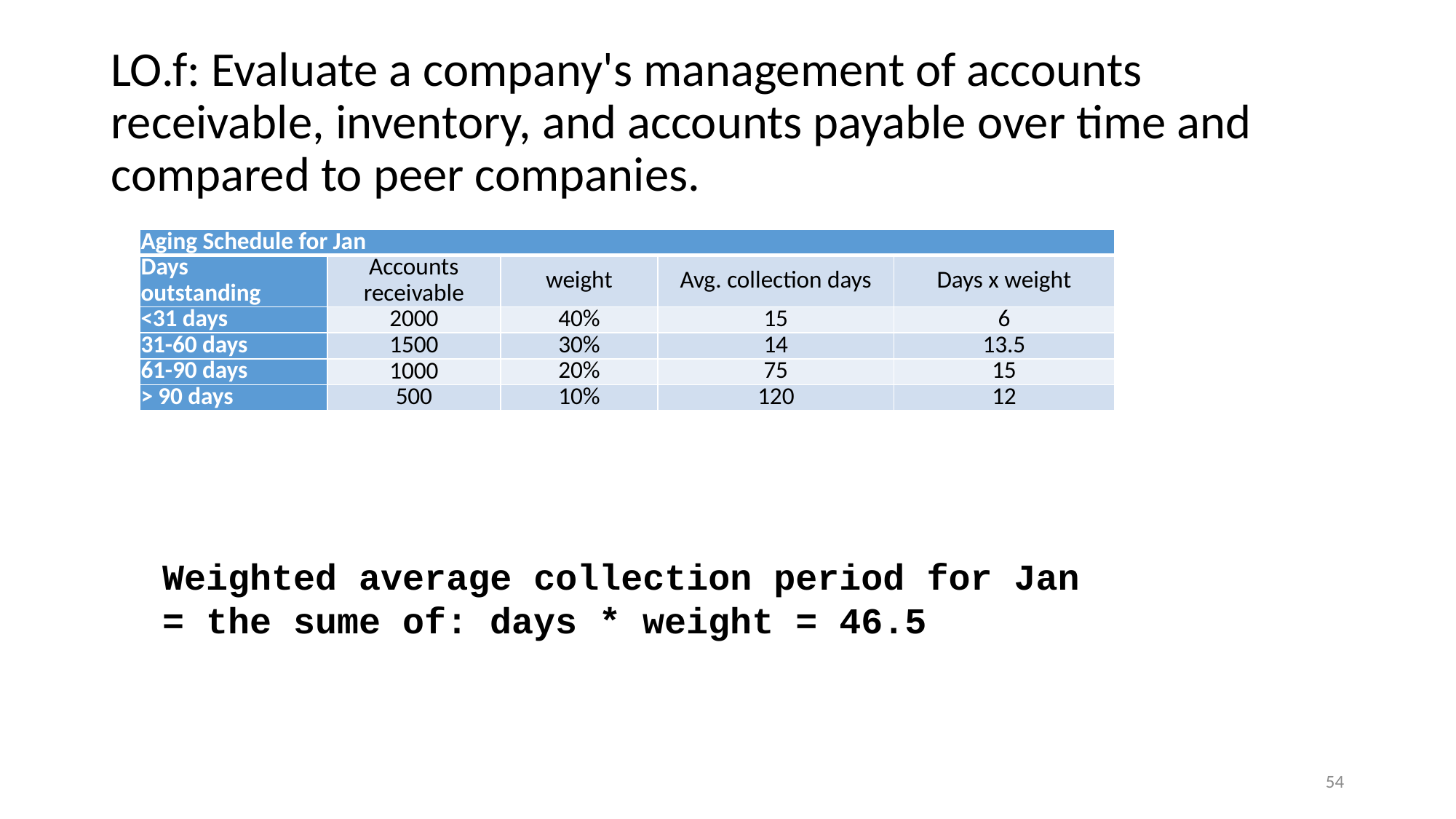

# LO.f: Evaluate a company's management of accounts receivable, inventory, and accounts payable over time and compared to peer companies.
| Aging Schedule for Jan |  |  |  |  |
| --- | --- | --- | --- | --- |
| Days outstanding | Accounts receivable | weight | Avg. collection days | Days x weight |
| <31 days | 2000 | 40% | 15 | 6 |
| 31-60 days | 1500 | 30% | 14 | 13.5 |
| 61-90 days | 1000 | 20% | 75 | 15 |
| > 90 days | 500 | 10% | 120 | 12 |
Weighted average collection period for Jan = the sume of: days * weight = 46.5
54